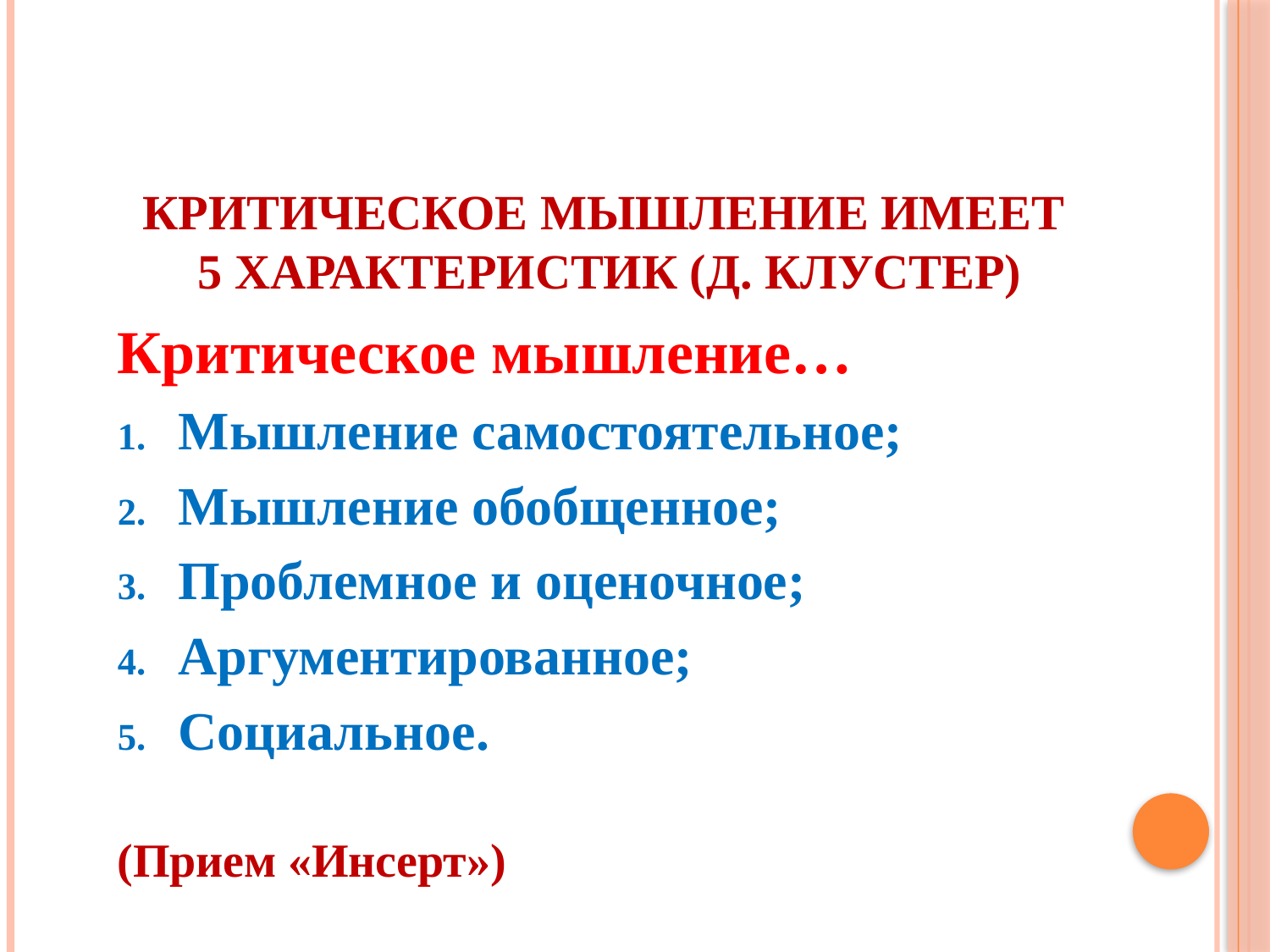

# Критическое мышление имеет 5 характеристик (Д. Клустер)
Критическое мышление…
Мышление самостоятельное;
Мышление обобщенное;
Проблемное и оценочное;
Аргументированное;
Социальное.

(Прием «Инсерт»)